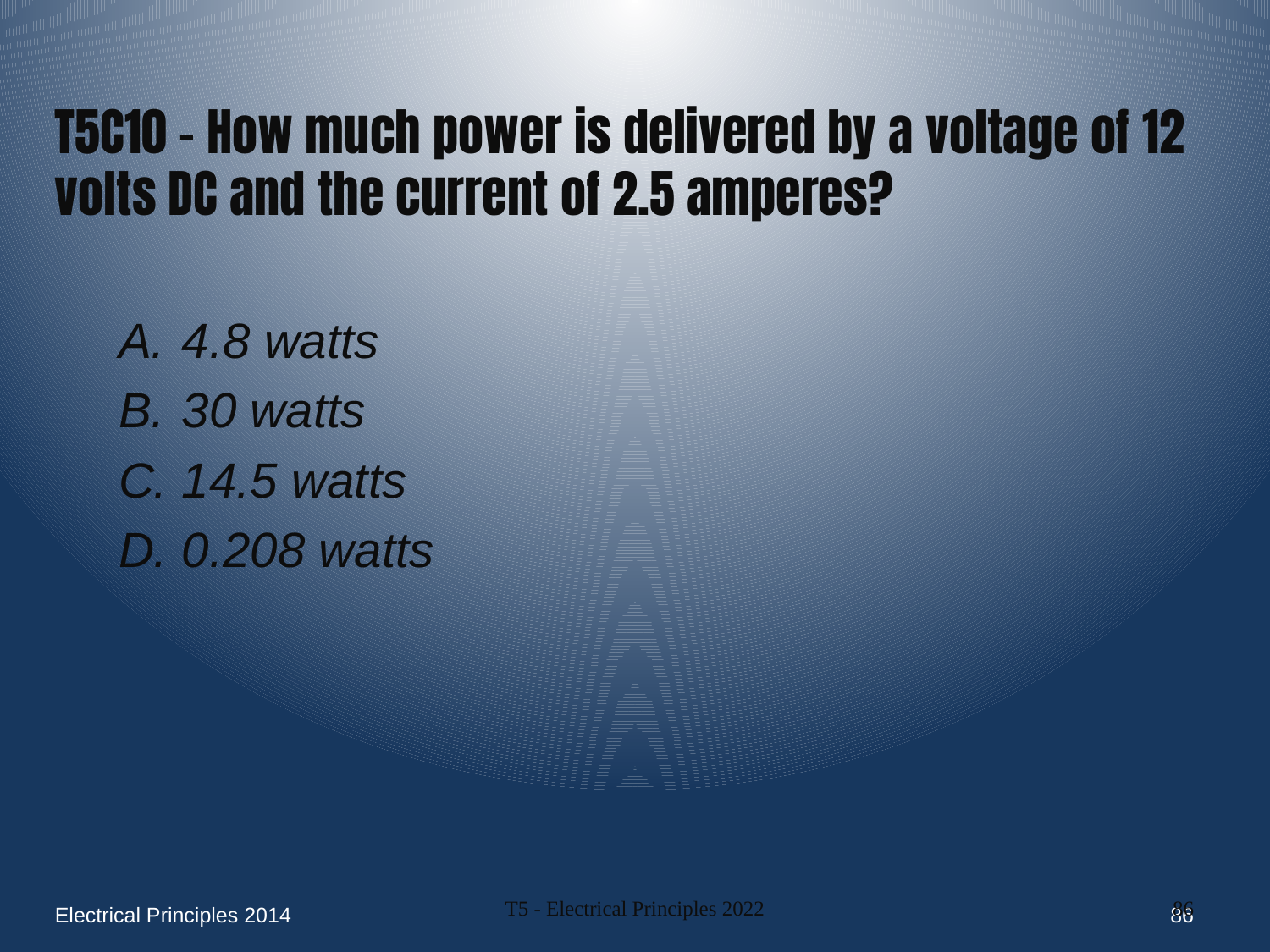

T5C10 - How much power is delivered by a voltage of 12 volts DC and the current of 2.5 amperes?
A.	4.8 watts
B.	30 watts
C.	14.5 watts
D.	0.208 watts
Electrical Principles 2014
86
T5 - Electrical Principles 2022
86